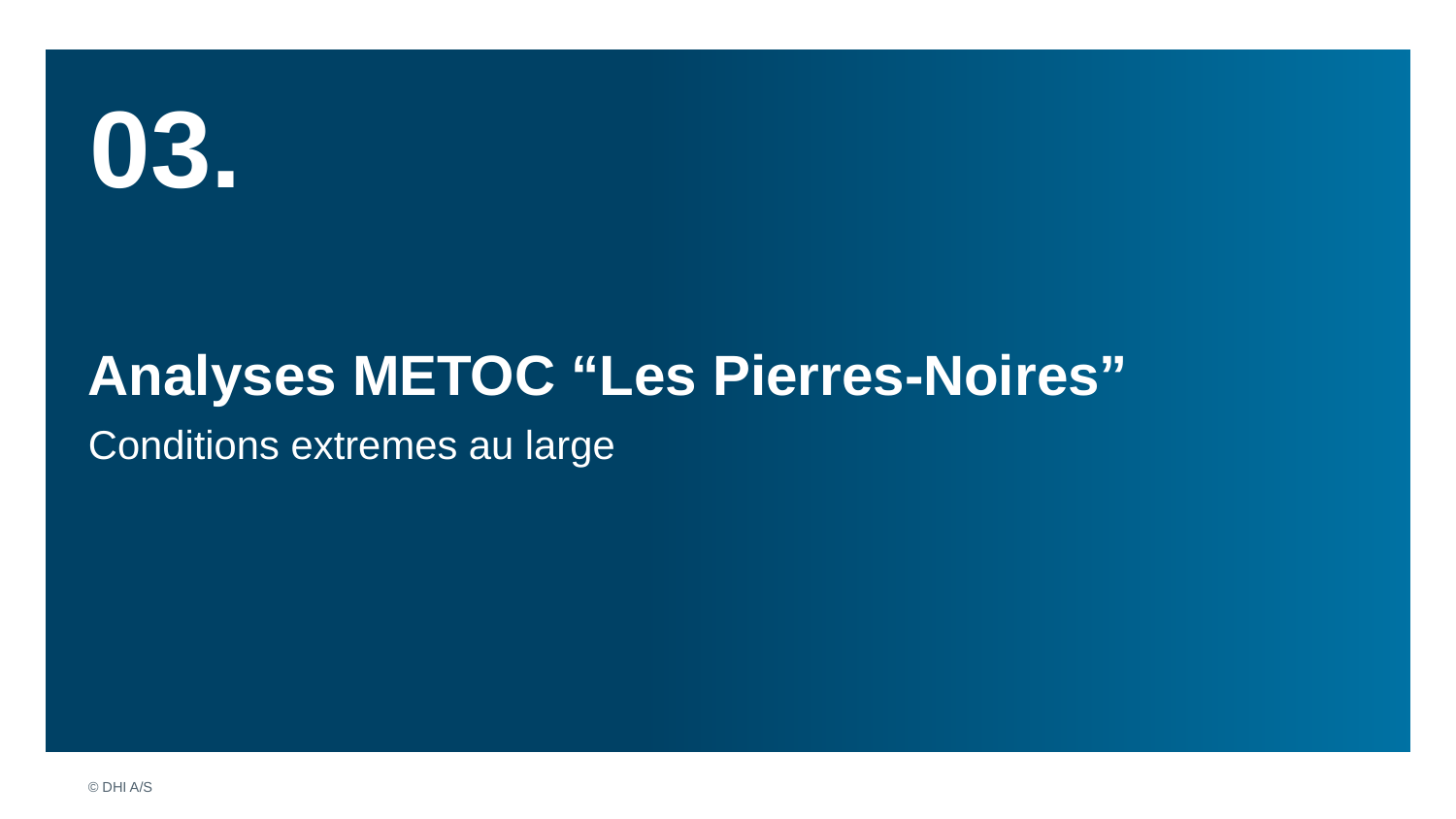

# 03.
Analyses METOC “Les Pierres-Noires”
Conditions extremes au large
© DHI A/S